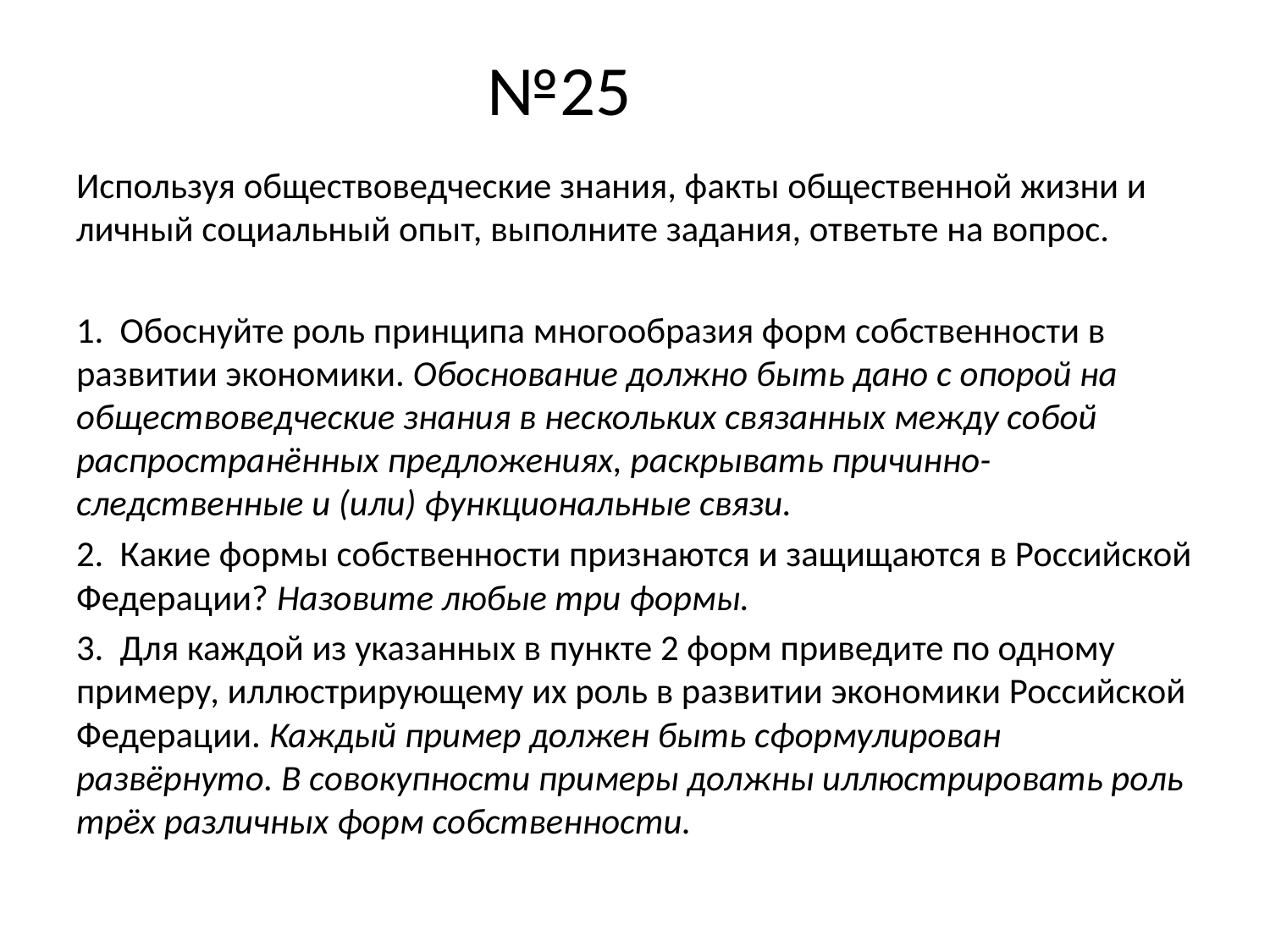

# №25
Используя обществоведческие знания, факты общественной жизни и личный социальный опыт, выполните задания, ответьте на вопрос.

1.  Обоснуйте роль принципа многообразия форм собственности в развитии экономики. Обоснование должно быть дано с опорой на обществоведческие знания в нескольких связанных между собой распространённых предложениях, раскрывать причинно-следственные и (или) функциональные связи.
2.  Какие формы собственности признаются и защищаются в Российской Федерации? Назовите любые три формы.
3.  Для каждой из указанных в пункте 2 форм приведите по одному примеру, иллюстрирующему их роль в развитии экономики Российской Федерации. Каждый пример должен быть сформулирован развёрнуто. В совокупности примеры должны иллюстрировать роль трёх различных форм собственности.